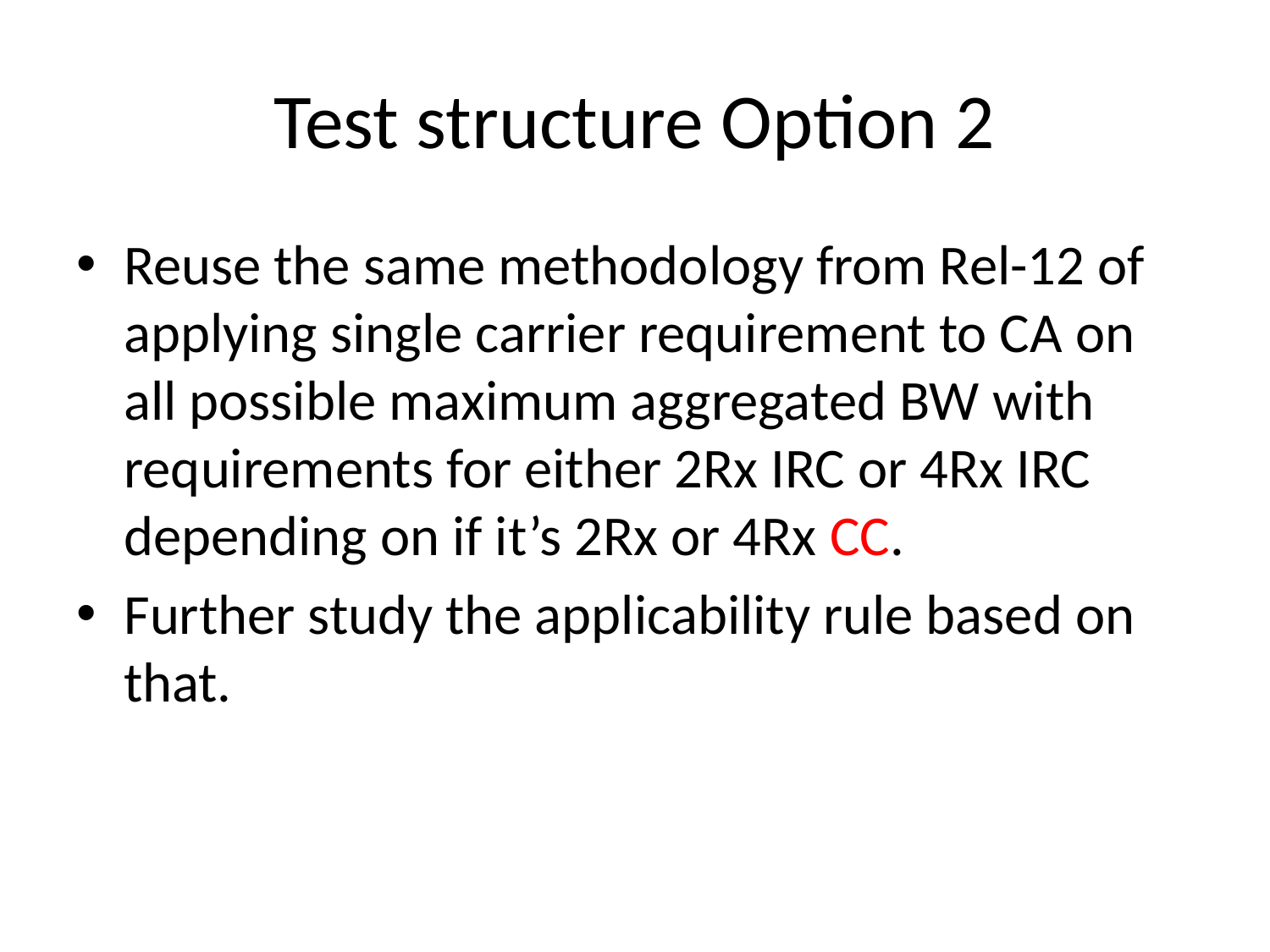

# Test structure Option 2
Reuse the same methodology from Rel-12 of applying single carrier requirement to CA on all possible maximum aggregated BW with requirements for either 2Rx IRC or 4Rx IRC depending on if it’s 2Rx or 4Rx CC.
Further study the applicability rule based on that.